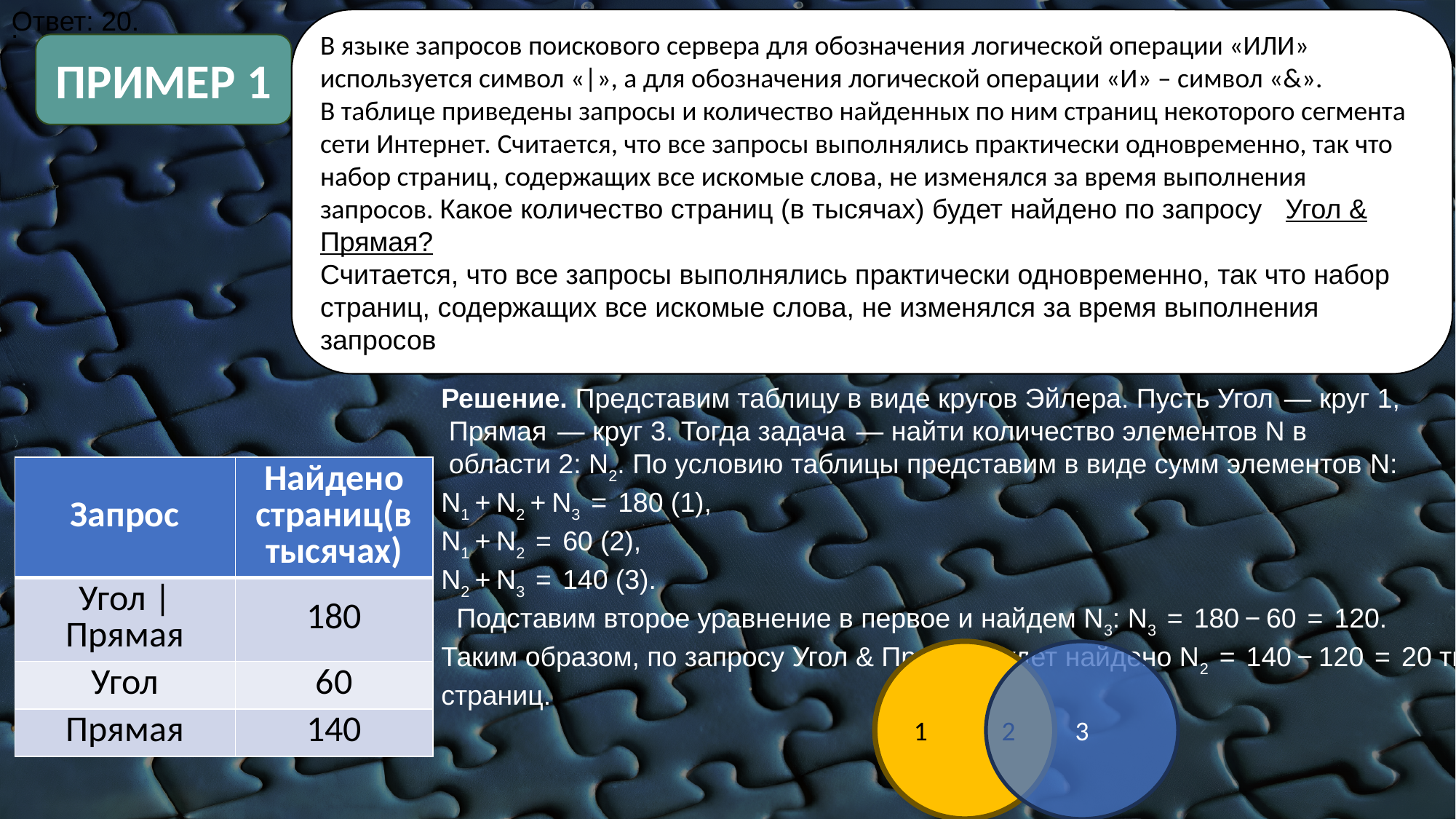

Ответ: 20.
.
В языке запросов поискового сервера для обозначения логической операции «ИЛИ» используется символ «|», а для обозначения логической операции «И» – символ «&».
В таблице приведены запросы и количество найденных по ним страниц некоторого сегмента сети Интернет. Считается, что все запросы выполнялись практически одновременно, так что набор страниц, содержащих все искомые слова, не изменялся за время выполнения запросов. Какое количество страниц (в тысячах) будет найдено по запросу   Угол & Прямая?
Считается, что все запросы выполнялись практически одновременно, так что набор страниц, содержащих все искомые слова, не изменялся за время выполнения запросов
ПРИМЕР 1
#
Решение. Представим таблицу в виде кругов Эйлера. Пусть Угол  — круг 1,
 Прямая  — круг 3. Тогда задача  — найти количество элементов N в
 области 2: N2. По условию таблицы представим в виде сумм элементов N:
N1 + N2 + N3  =  180 (1),
N1 + N2  =  60 (2),
N2 + N3  =  140 (3).
  Подставим второе уравнение в первое и найдем N3: N3  =  180 − 60  =  120.
Таким образом, по запросу Угол & Прямая будет найдено N2  =  140 − 120  =  20 тысяч страниц.

| Запрос | Найдено страниц(в тысячах) |
| --- | --- |
| Угол | Прямая | 180 |
| Угол | 60 |
| Прямая | 140 |
1            2
3